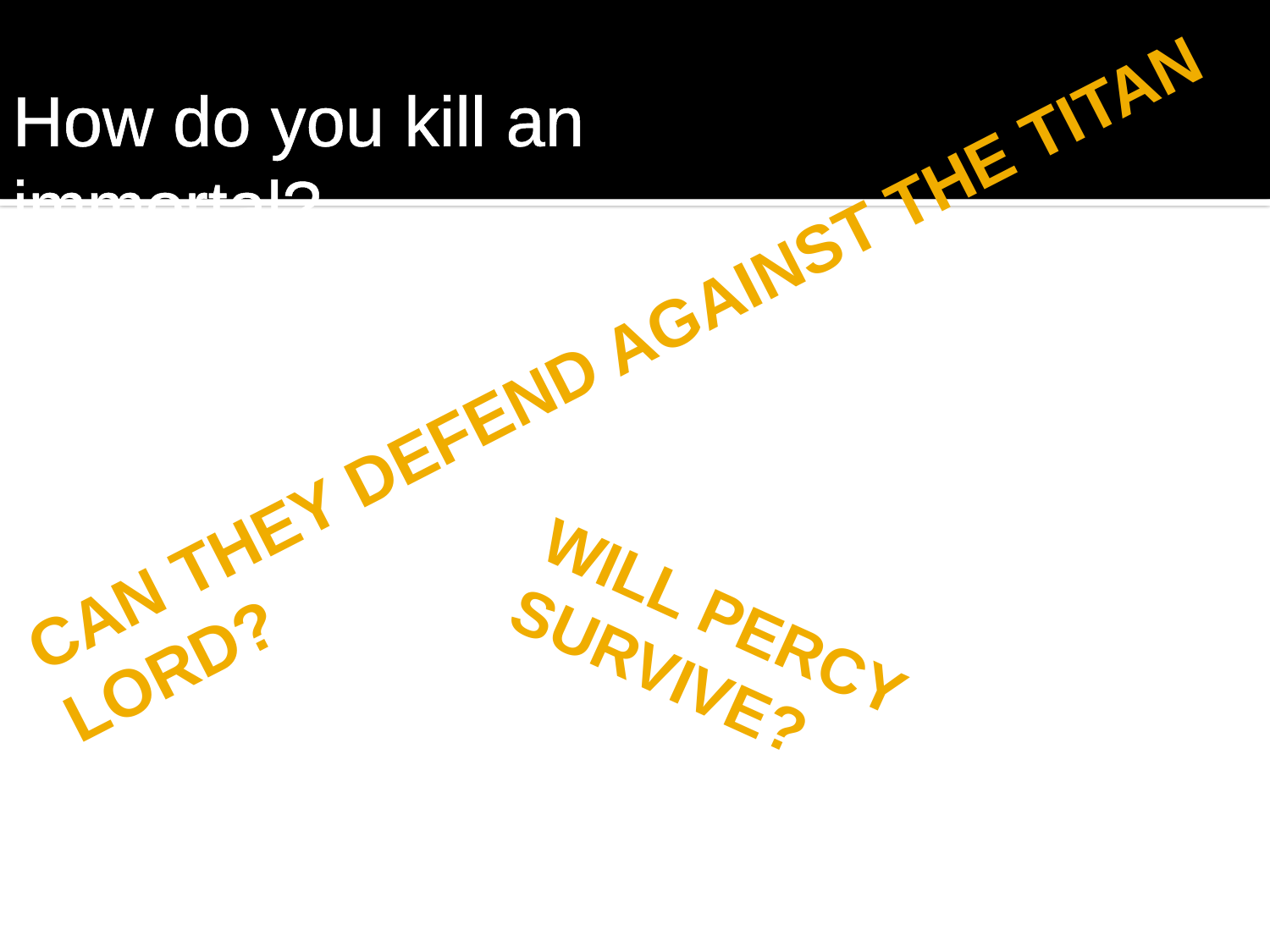

How do you kill an immortal?
# CAN THEY DEFEND AGAINST THE TITAN LORD?
Will Percy Survive?